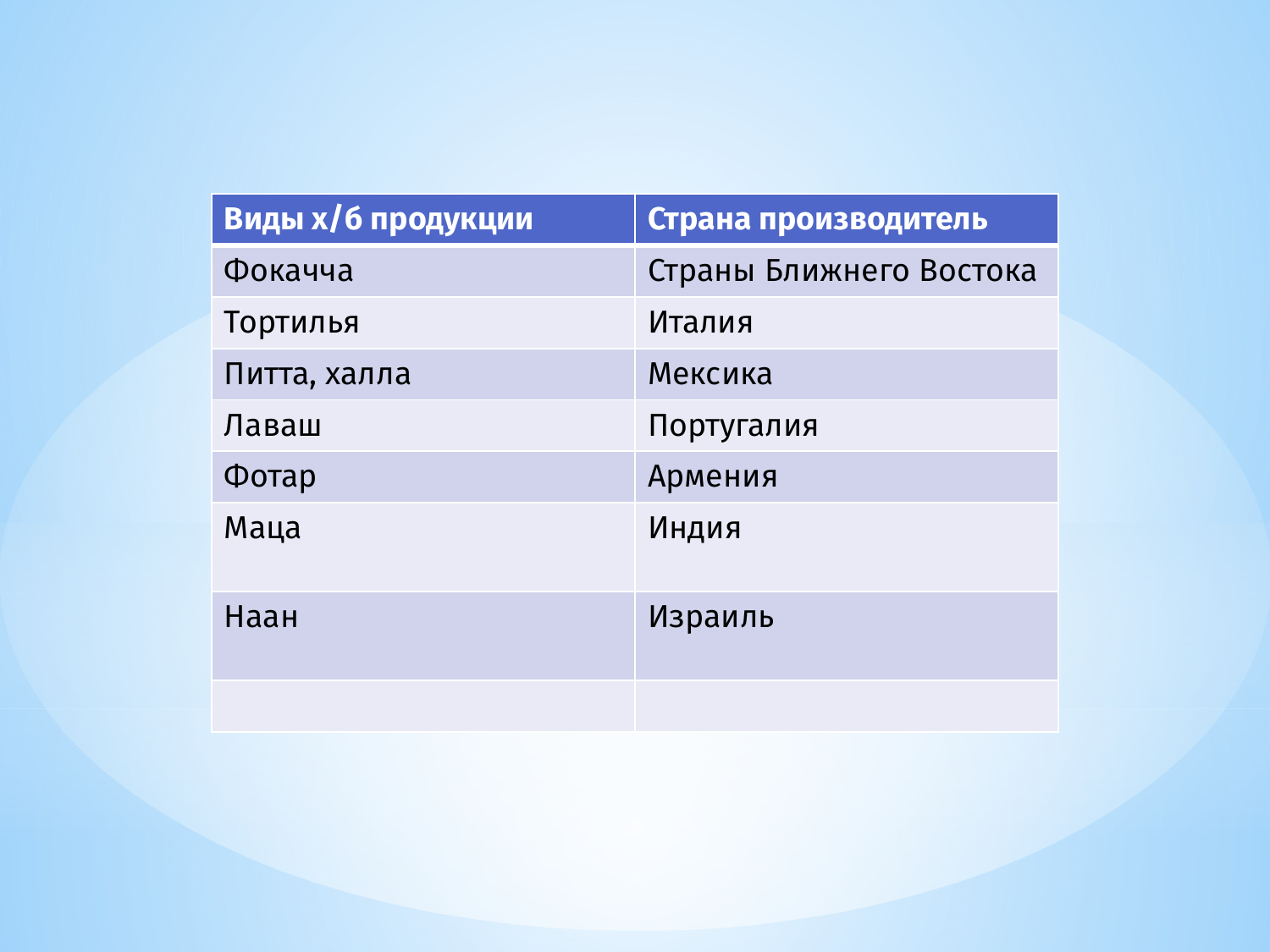

| Виды х/б продукции | Страна производитель |
| --- | --- |
| Фокачча | Страны Ближнего Востока |
| Тортилья | Италия |
| Питта, халла | Мексика |
| Лаваш | Португалия |
| Фотар | Армения |
| Маца | Индия |
| Наан | Израиль |
|  |  |